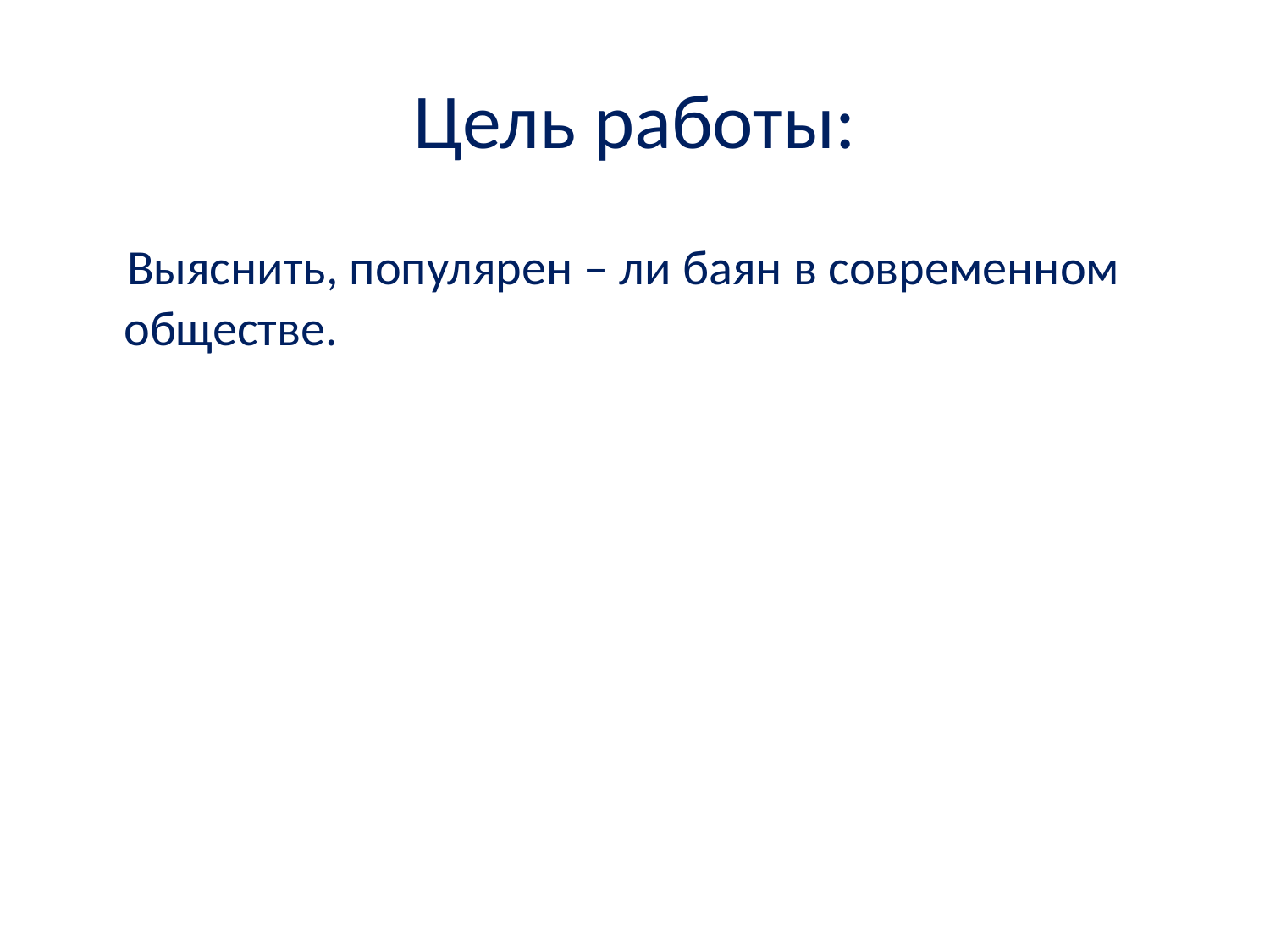

# Цель работы:
    Выяснить, популярен – ли баян в современном обществе.